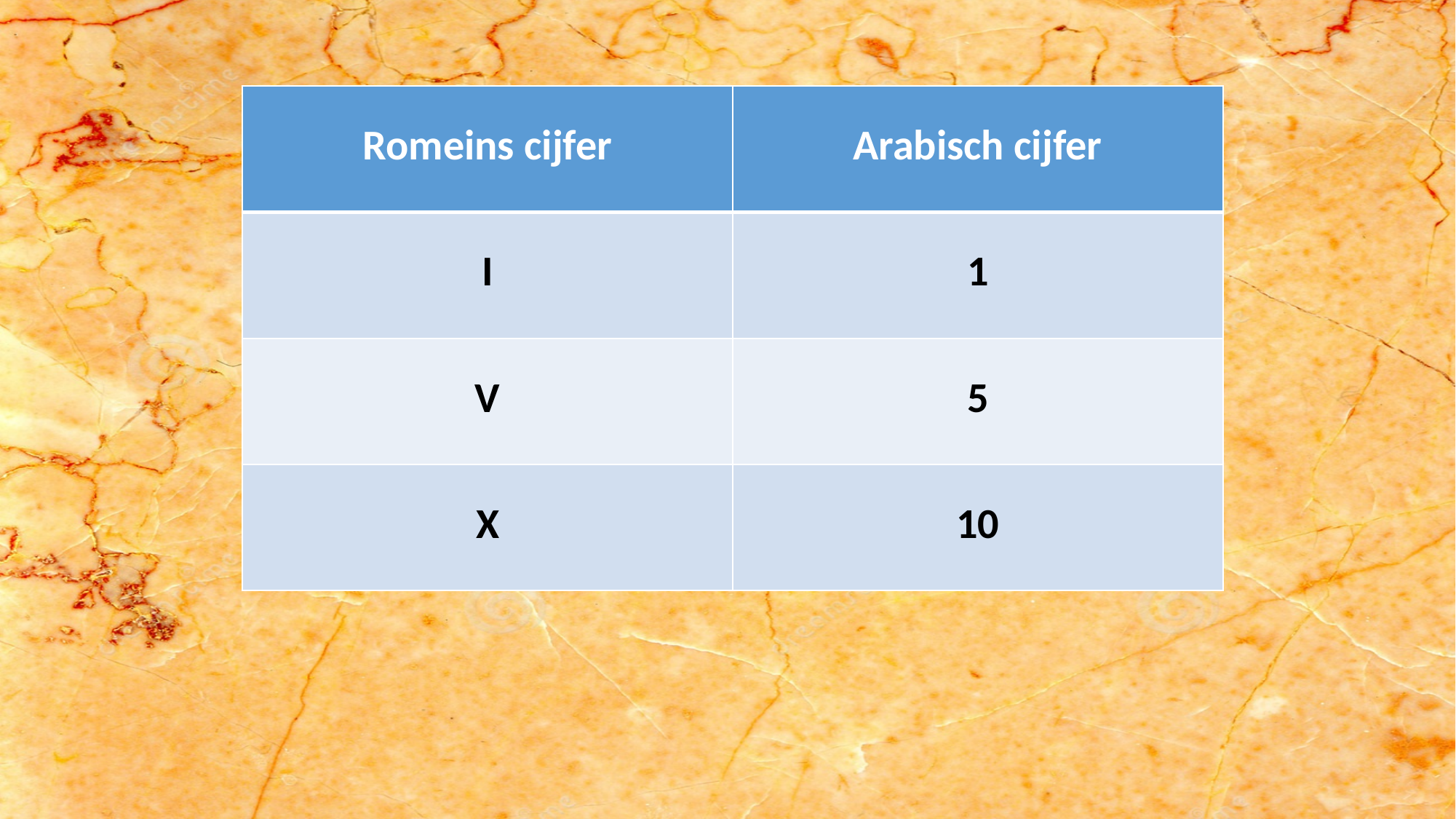

| Romeins cijfer | Arabisch cijfer |
| --- | --- |
| I | 1 |
| V | 5 |
| X | 10 |